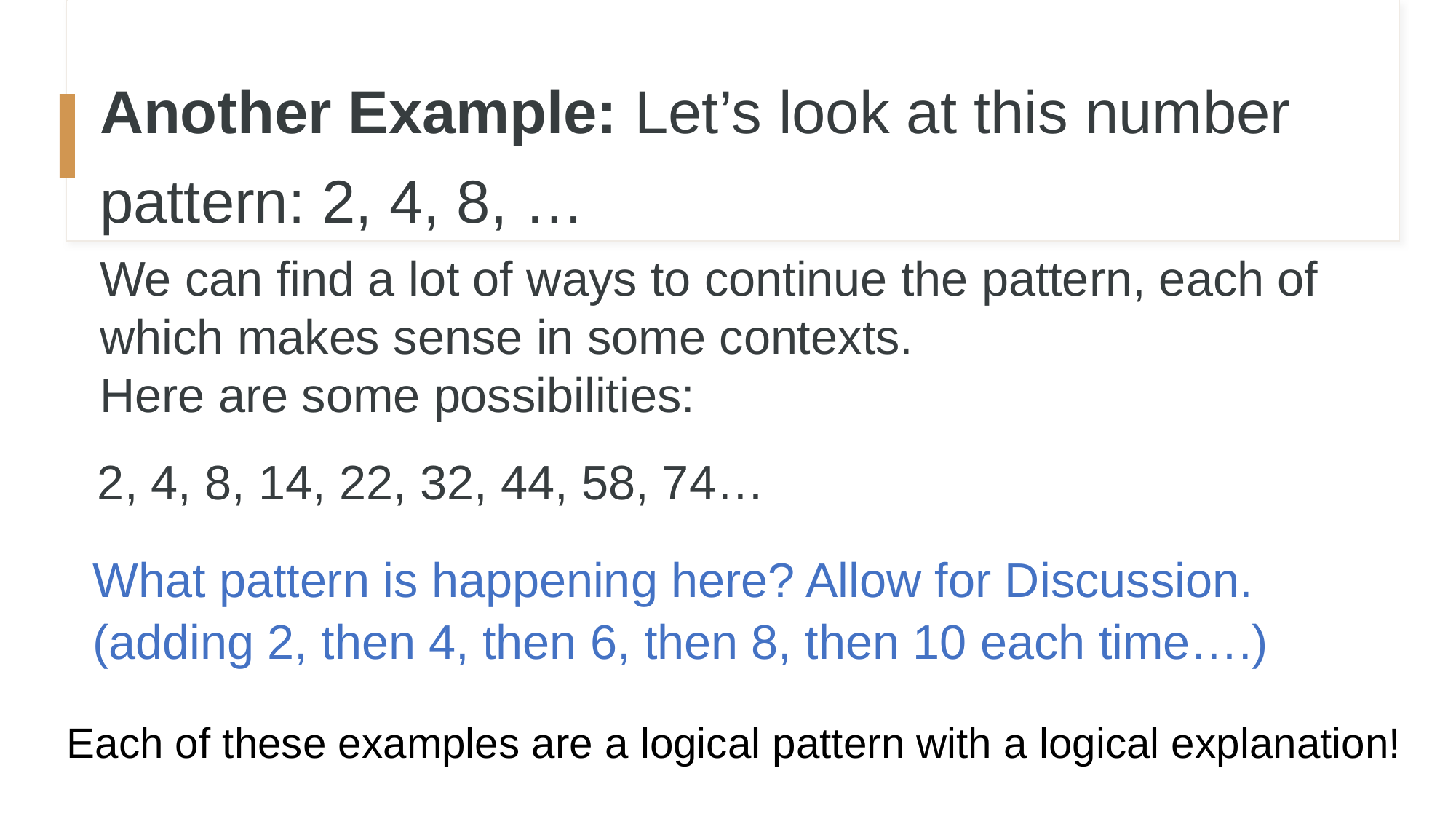

Another Example: Let’s look at this number
pattern: 2, 4, 8, …
We can find a lot of ways to continue the pattern, each of
which makes sense in some contexts.
Here are some possibilities:

#

2, 4, 8, 14, 22, 32, 44, 58, 74…
What pattern is happening here? Allow for Discussion. (adding 2, then 4, then 6, then 8, then 10 each time….)

Each of these examples are a logical pattern with a logical explanation!